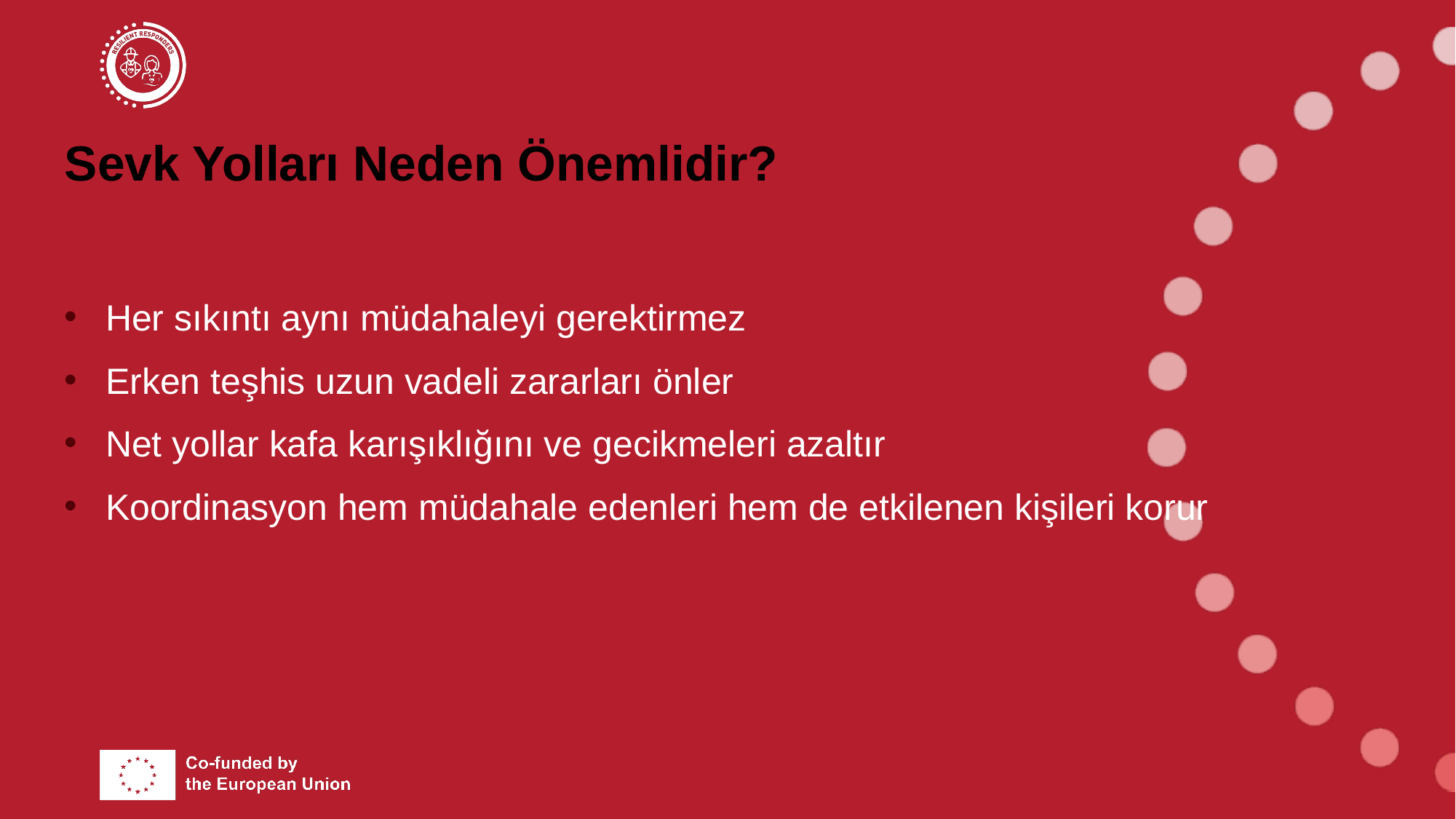

# Sevk Yolları Neden Önemlidir?
Her sıkıntı aynı müdahaleyi gerektirmez
Erken teşhis uzun vadeli zararları önler
Net yollar kafa karışıklığını ve gecikmeleri azaltır
Koordinasyon hem müdahale edenleri hem de etkilenen kişileri korur